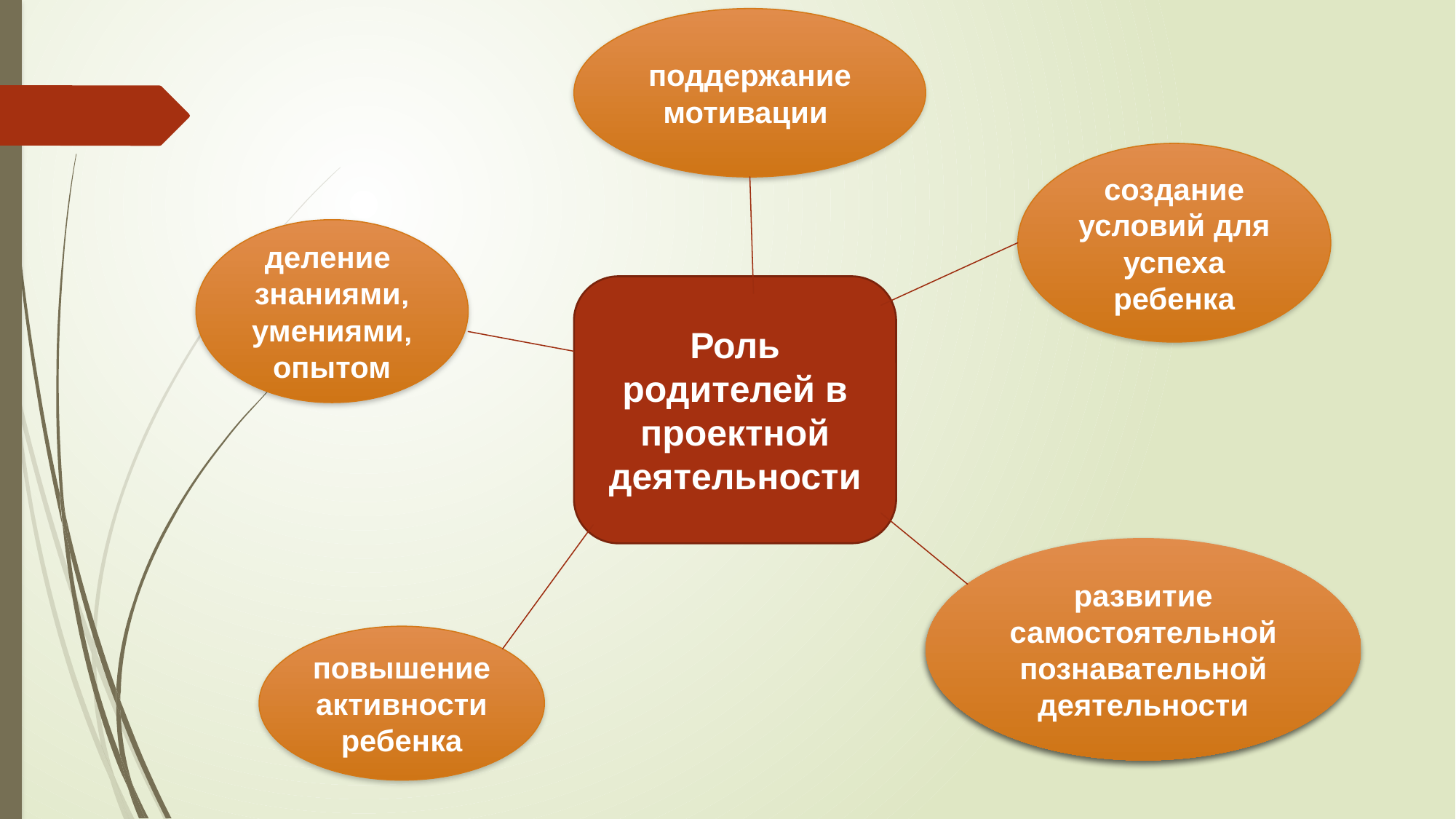

поддержание мотивации
создание условий для успеха ребенка
деление  знаниями, умениями, опытом
Роль родителей в проектной деятельности
развитие самостоятельной познавательной деятельности
повышение активности ребенка